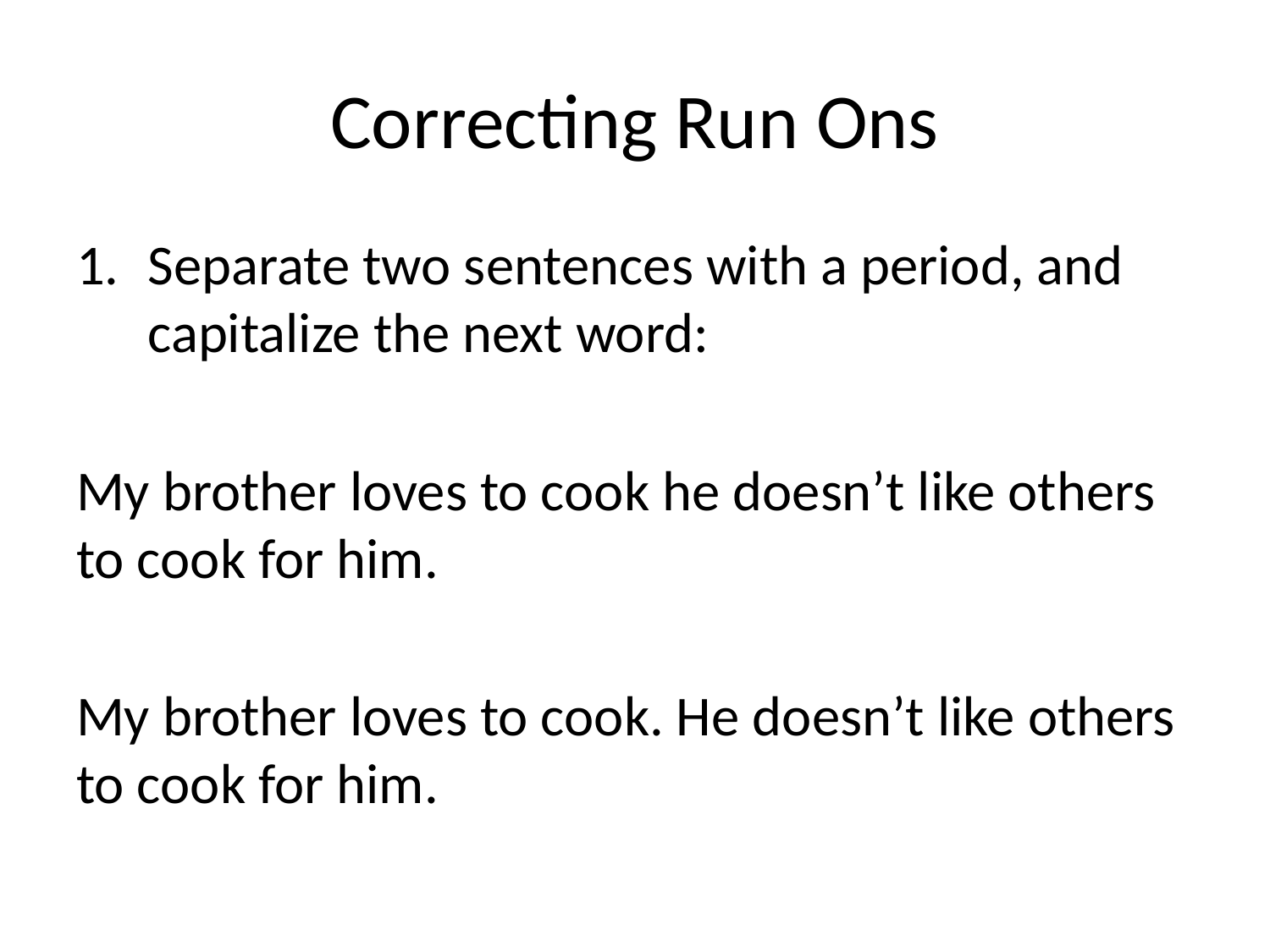

# Correcting Run Ons
Separate two sentences with a period, and capitalize the next word:

My brother loves to cook he doesn’t like others to cook for him.

My brother loves to cook. He doesn’t like others to cook for him.